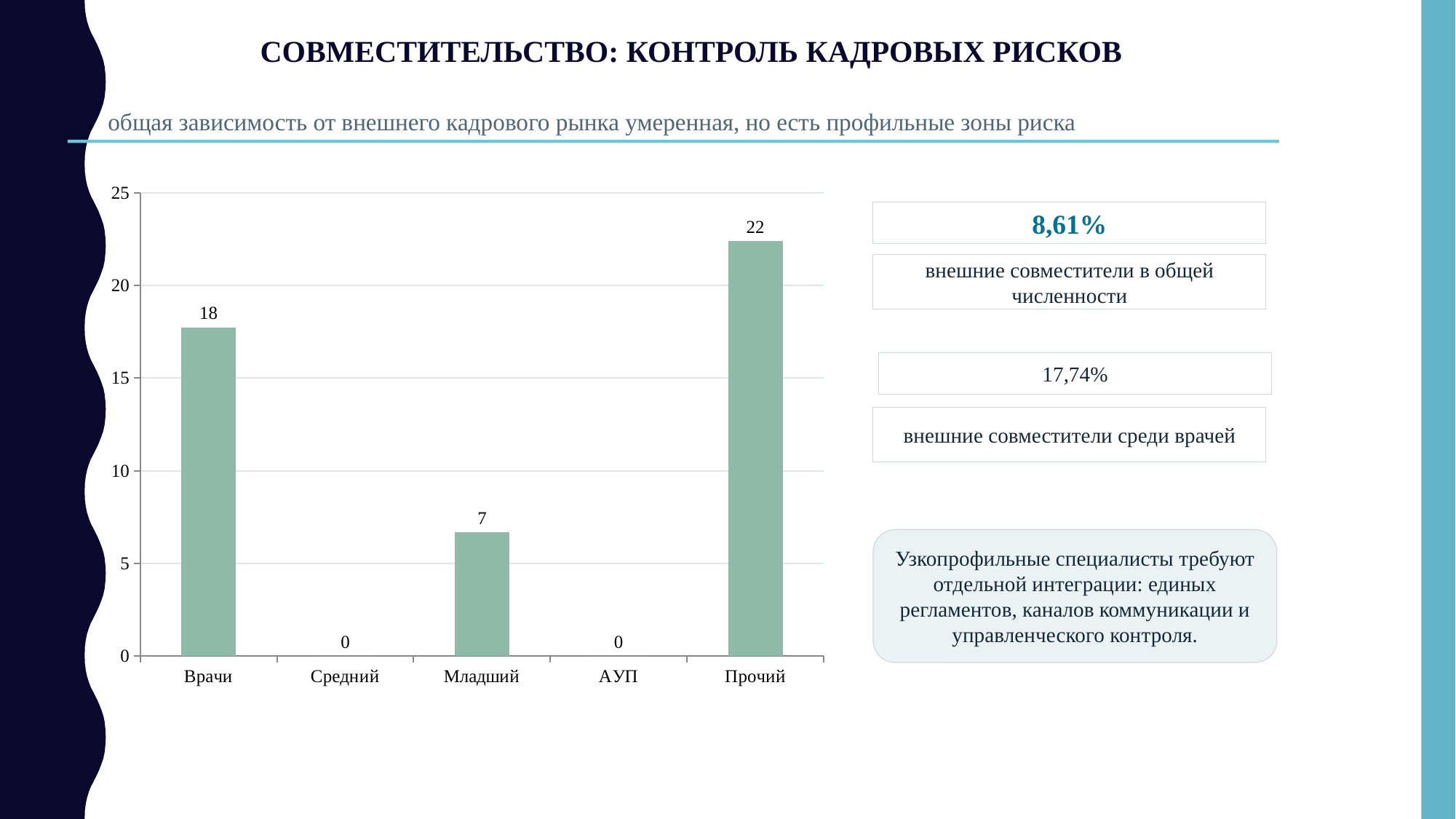

СОВМЕСТИТЕЛЬСТВО: КОНТРОЛЬ КАДРОВЫХ РИСКОВ
общая зависимость от внешнего кадрового рынка умеренная, но есть профильные зоны риска

### Chart

| Category | % |
|---|---|
| Врачи | 17.74 |
| Средний | 0.0 |
| Младший | 6.67 |
| АУП | 0.0 |
| Прочий | 22.41 |
8,61%
внешние совместители в общей численности
17,74%
внешние совместители среди врачей
Узкопрофильные специалисты требуют отдельной интеграции: единых регламентов, каналов коммуникации и управленческого контроля.